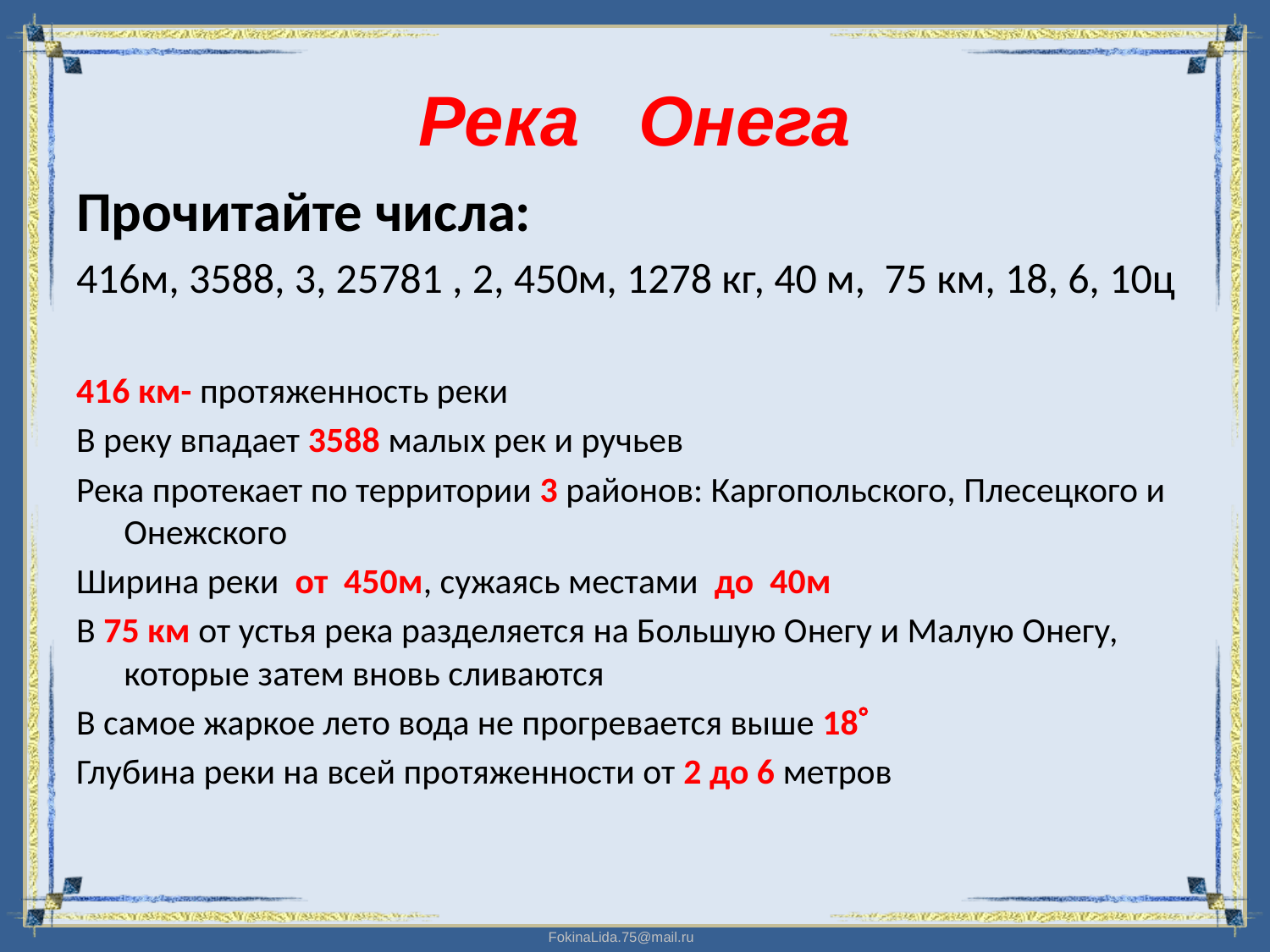

# Река   Онега
Прочитайте числа:
416м, 3588, 3, 25781 , 2, 450м, 1278 кг, 40 м,  75 км, 18, 6, 10ц

416 км- протяженность реки
В реку впадает 3588 малых рек и ручьев
Река протекает по территории 3 районов: Каргопольского, Плесецкого и Онежского
Ширина реки  от  450м, сужаясь местами  до  40м
В 75 км от устья река разделяется на Большую Онегу и Малую Онегу, которые затем вновь сливаются
В самое жаркое лето вода не прогревается выше 18°
Глубина реки на всей протяженности от 2 до 6 метров